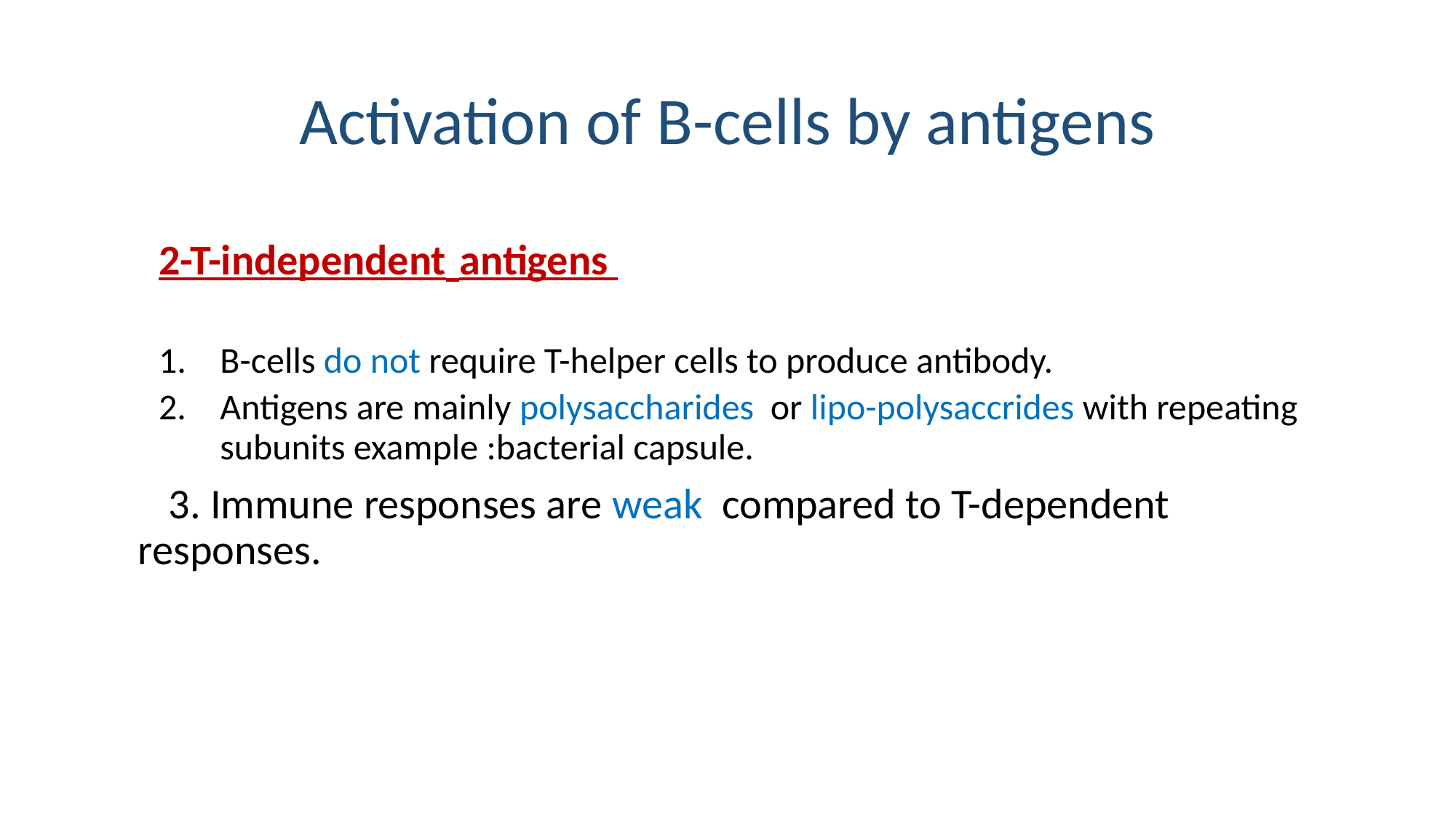

# Activation of B-cells by antigens
2-T-independent antigens

B-cells do not require T-helper cells to produce antibody.
Antigens are mainly polysaccharides  or lipo-polysaccrides with repeating subunits example :bacterial capsule.
      3. Immune responses are weak  compared to T-dependent  	responses.